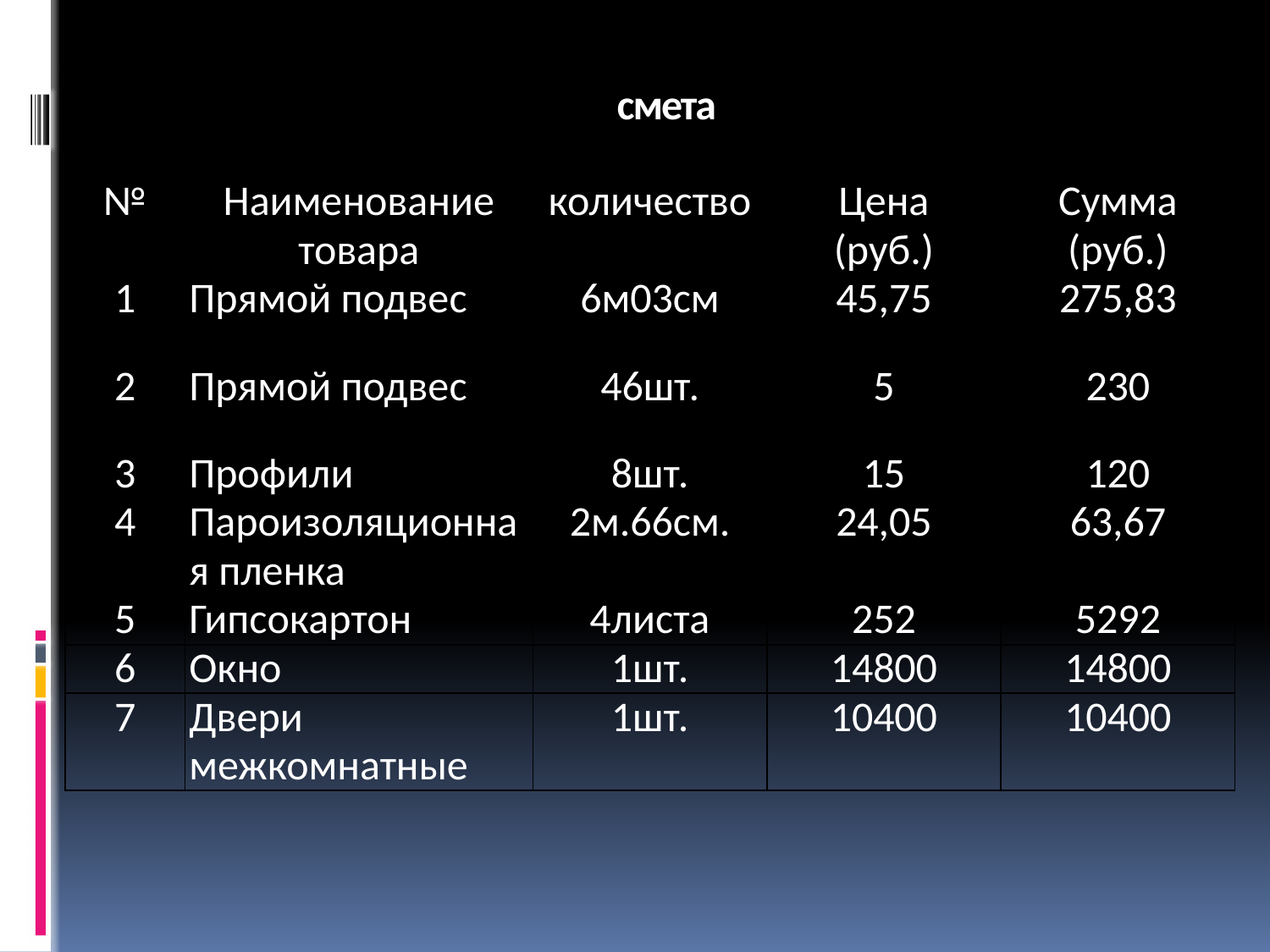

# смета
| № | Наименование товара | количество | Цена (руб.) | Сумма (руб.) |
| --- | --- | --- | --- | --- |
| 1 | Прямой подвес | 6м03см | 45,75 | 275,83 |
| 2 | Прямой подвес | 46шт. | 5 | 230 |
| 3 | Профили | 8шт. | 15 | 120 |
| 4 | Пароизоляционная пленка | 2м.66см. | 24,05 | 63,67 |
| 5 | Гипсокартон | 4листа | 252 | 5292 |
| 6 | Окно | 1шт. | 14800 | 14800 |
| 7 | Двери межкомнатные | 1шт. | 10400 | 10400 |